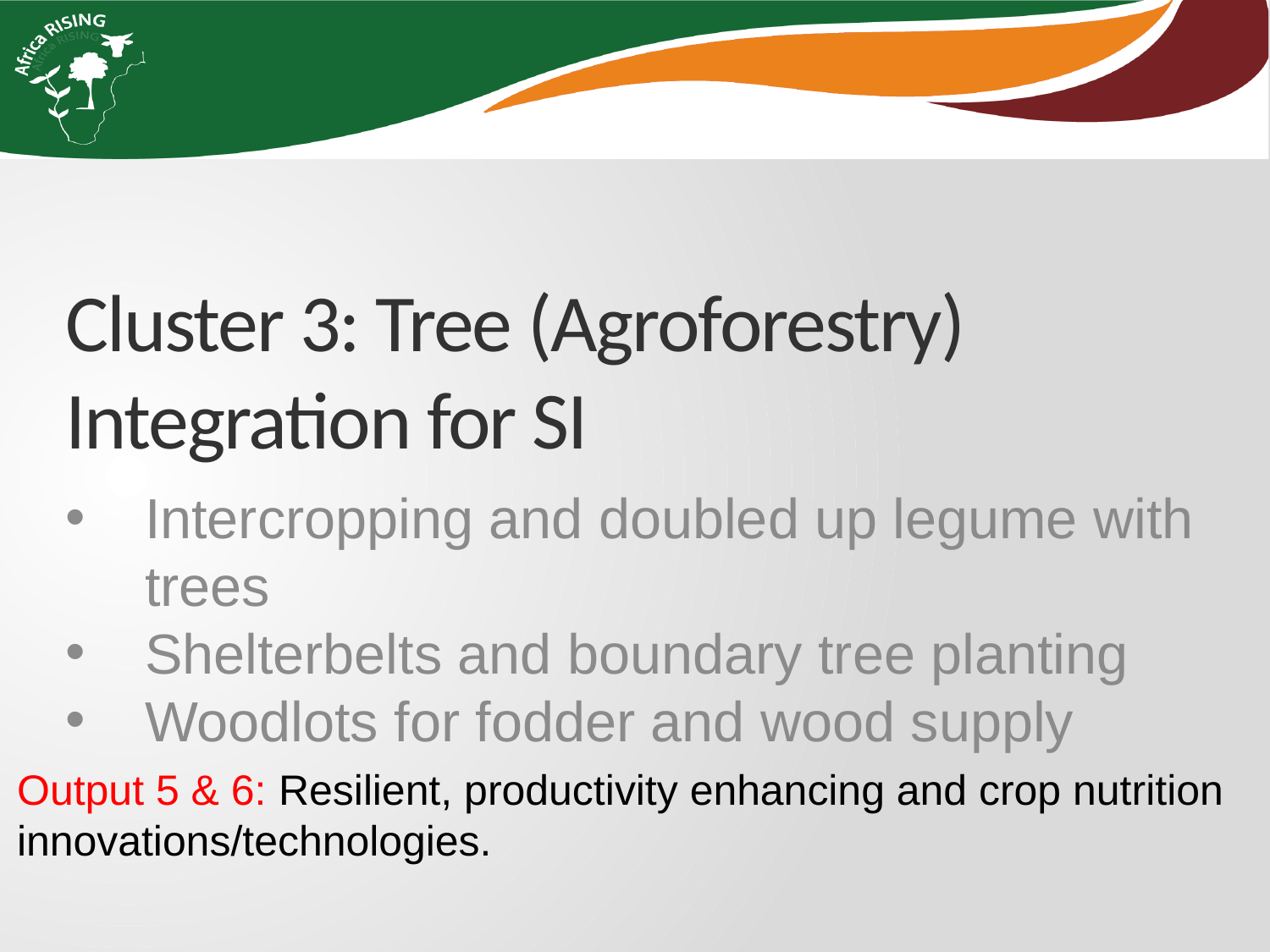

# Cluster 3: Tree (Agroforestry) Integration for SI
Intercropping and doubled up legume with trees
Shelterbelts and boundary tree planting
Woodlots for fodder and wood supply

Output 5 & 6: Resilient, productivity enhancing and crop nutrition innovations/technologies.